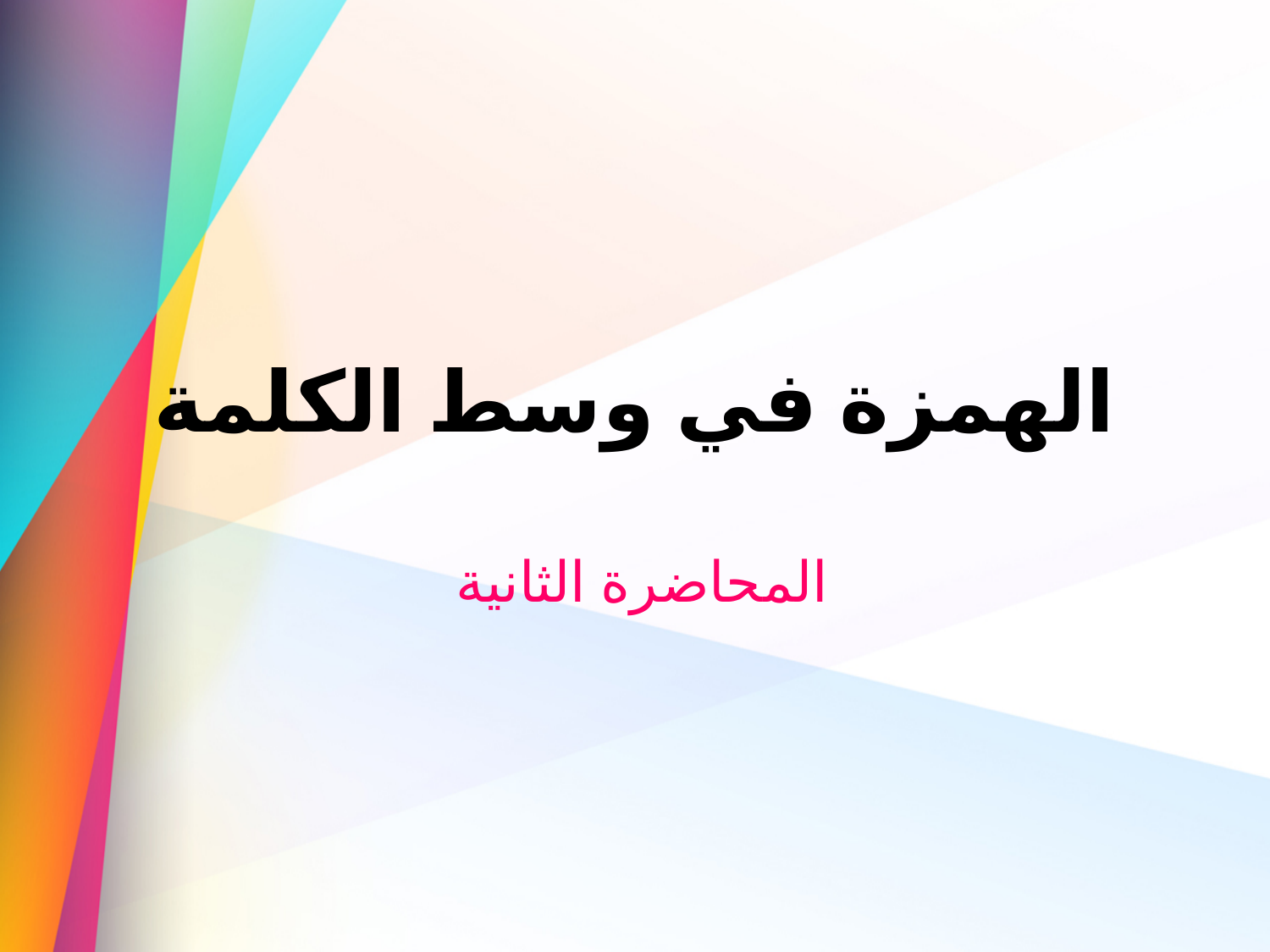

# الهمزة في وسط الكلمة
المحاضرة الثانية